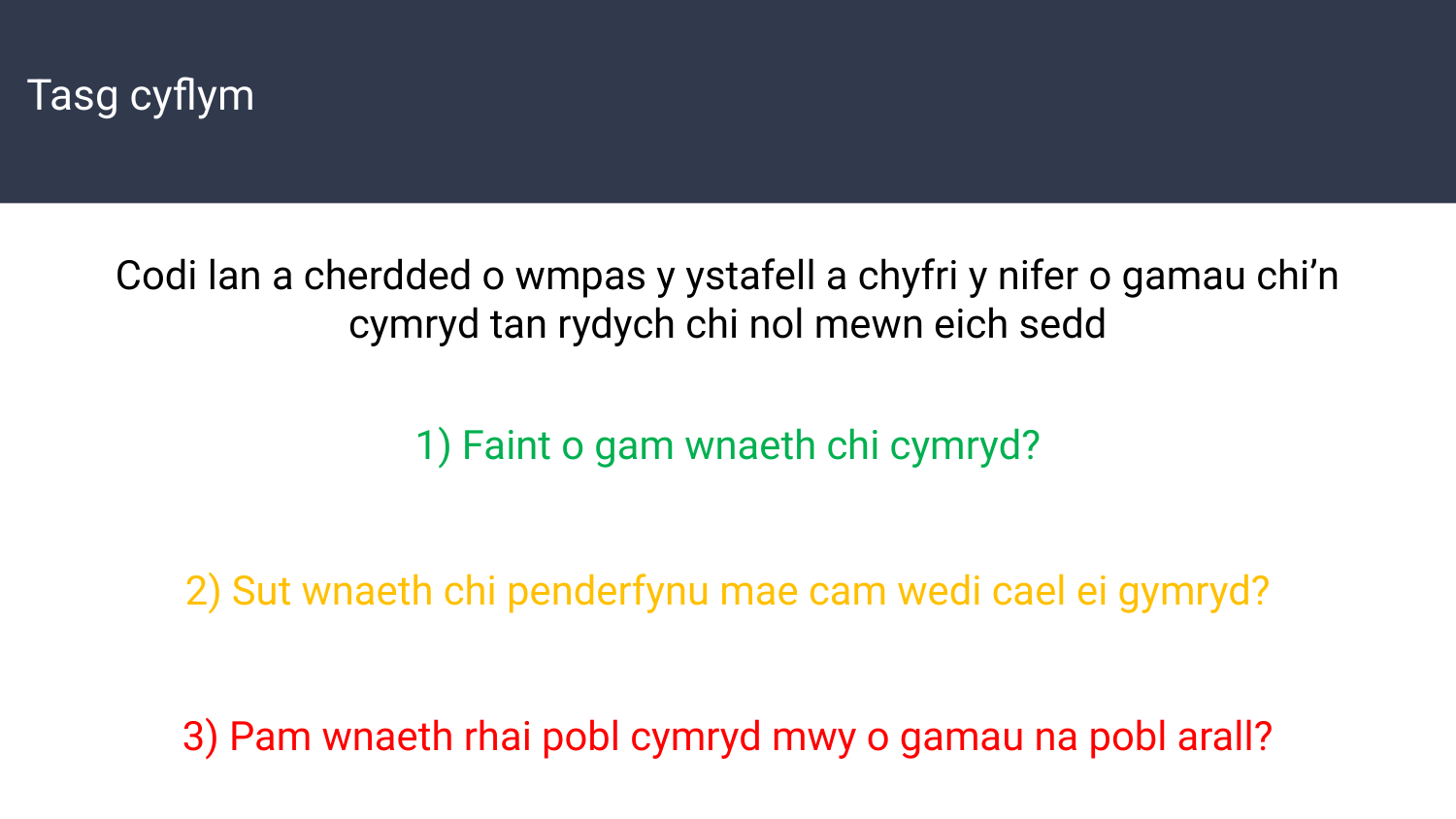

# Tasg cyflym
Codi lan a cherdded o wmpas y ystafell a chyfri y nifer o gamau chi’n cymryd tan rydych chi nol mewn eich sedd

1) Faint o gam wnaeth chi cymryd?

2) Sut wnaeth chi penderfynu mae cam wedi cael ei gymryd?

3) Pam wnaeth rhai pobl cymryd mwy o gamau na pobl arall?